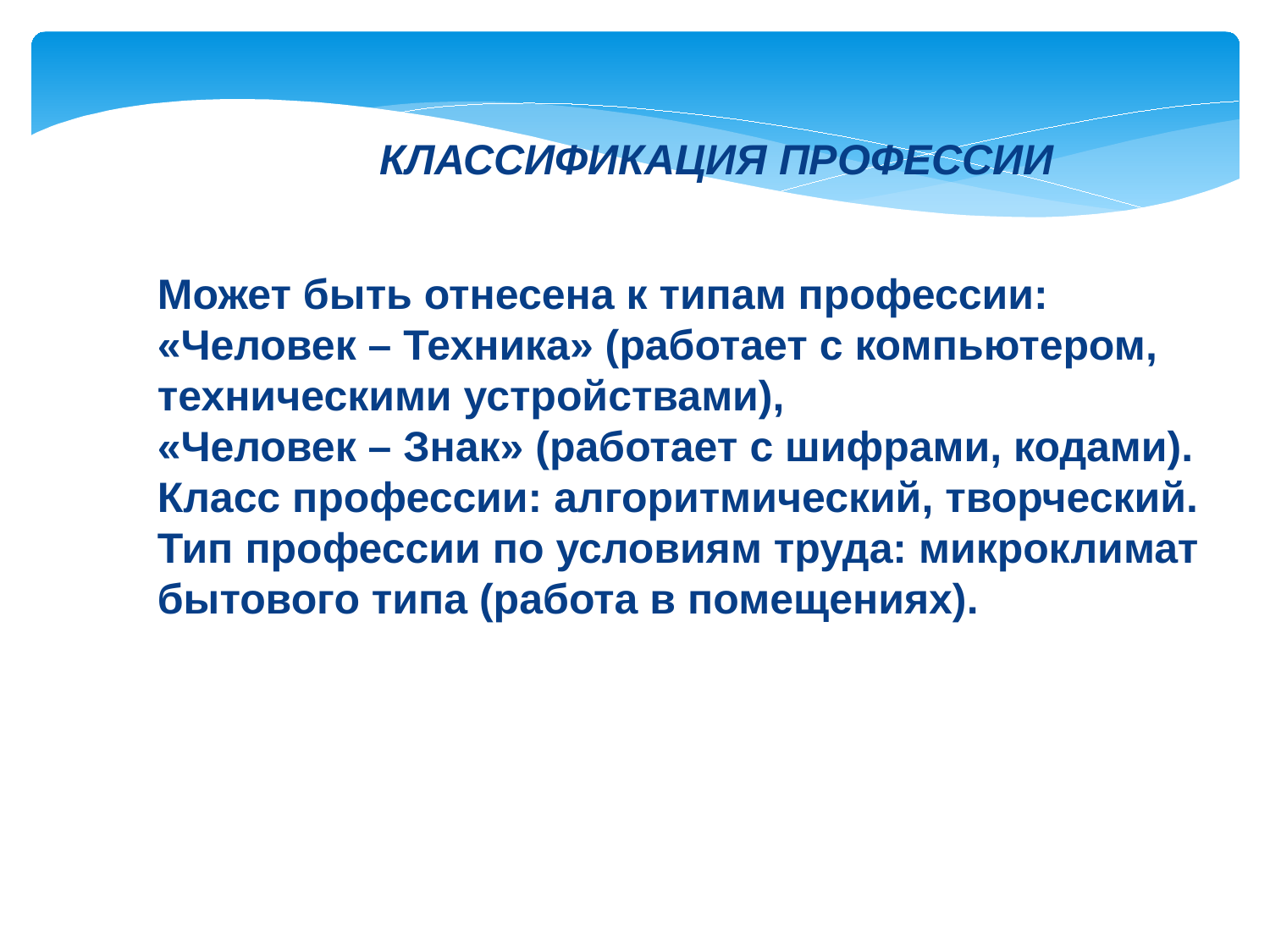

КЛАССИФИКАЦИЯ ПРОФЕССИИ

Может быть отнесена к типам профессии:
«Человек – Техника» (работает с компьютером, техническими устройствами),
«Человек – Знак» (работает с шифрами, кодами).
Класс профессии: алгоритмический, творческий.
Тип профессии по условиям труда: микроклимат бытового типа (работа в помещениях).